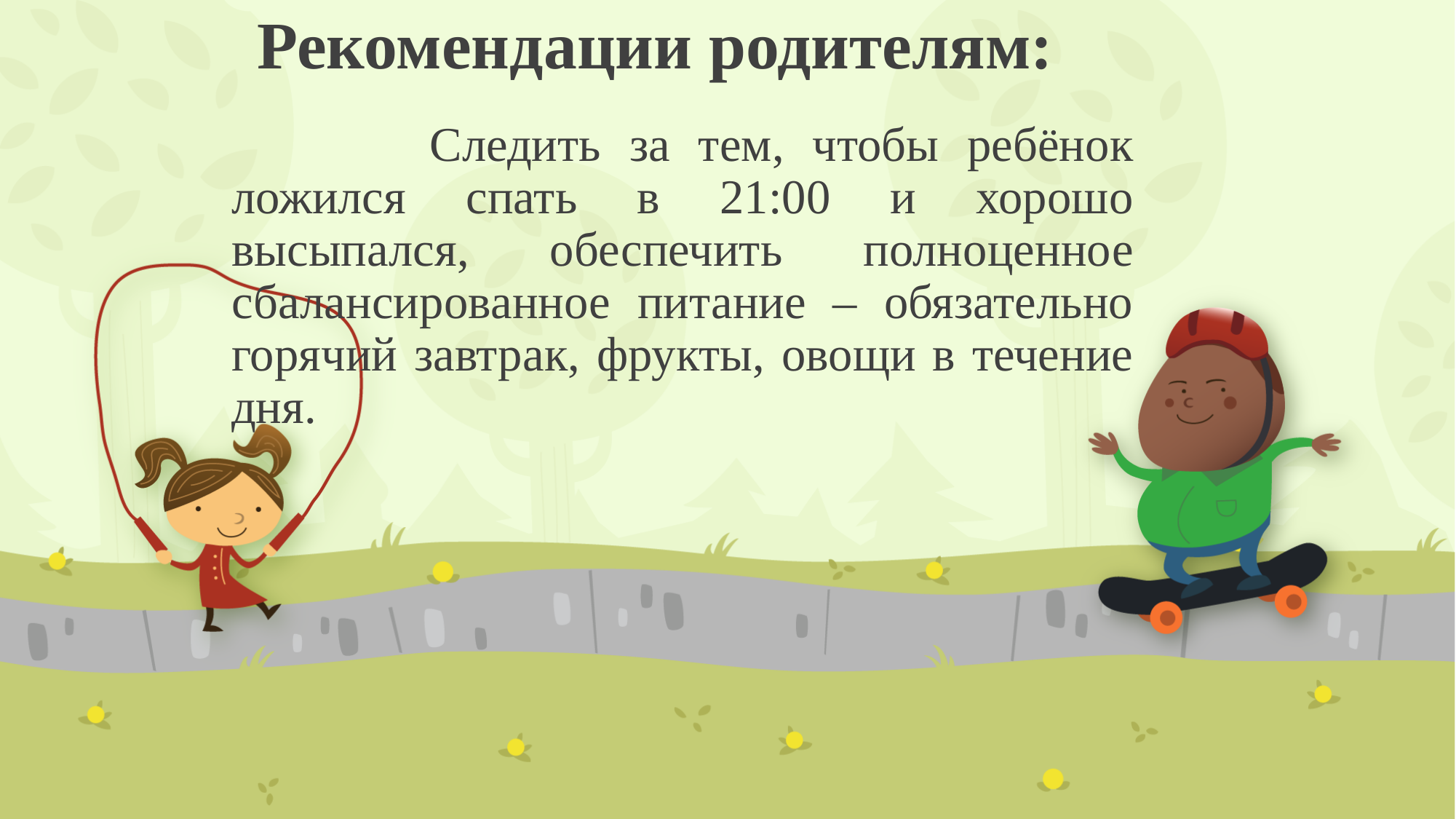

# Рекомендации родителям:
       Следить за тем, чтобы ребёнок ложился спать в 21:00 и хорошо высыпался, обеспечить полноценное сбалансированное питание – обязательно горячий завтрак, фрукты, овощи в течение дня.